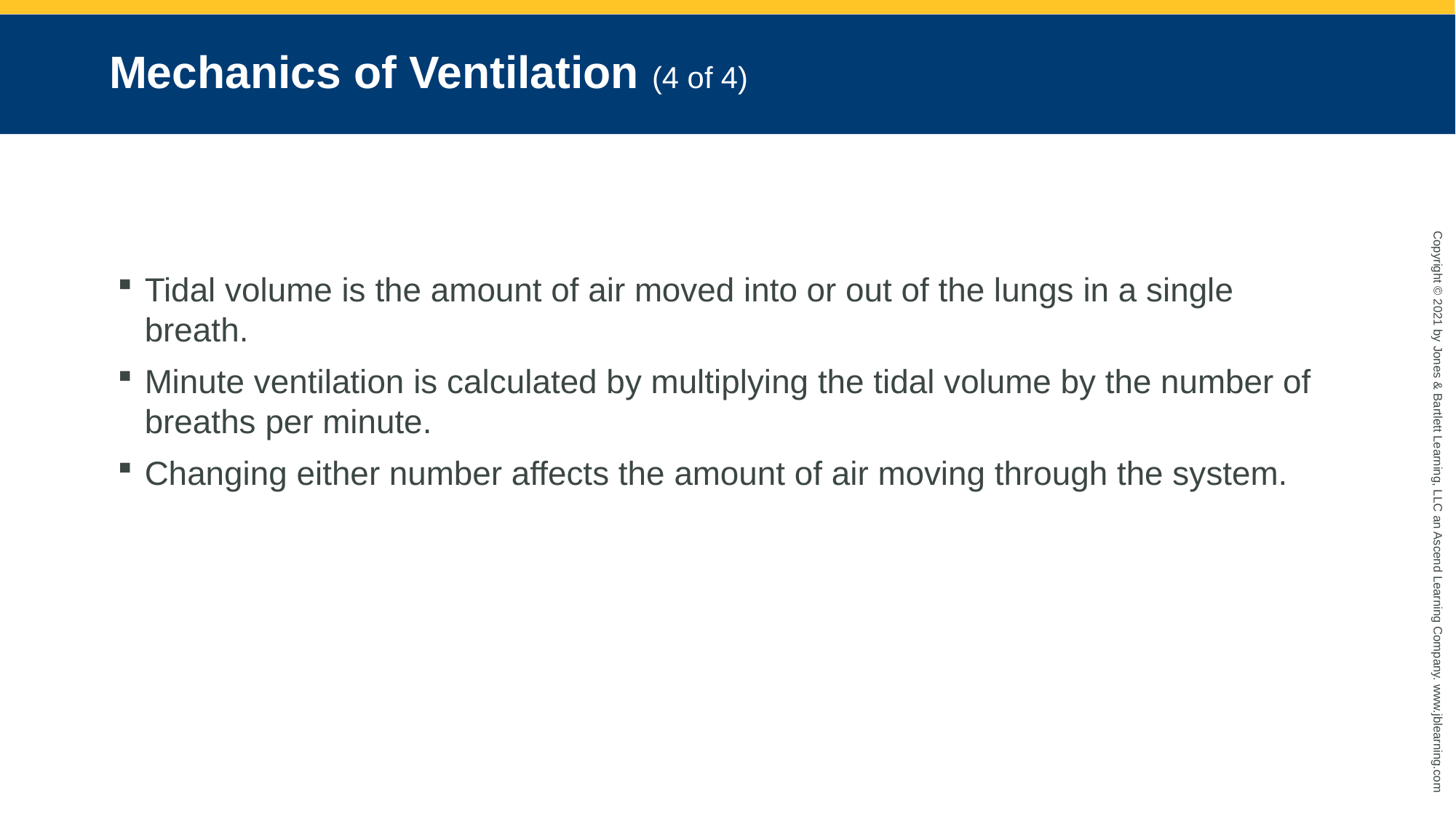

# Mechanics of Ventilation (4 of 4)
Tidal volume is the amount of air moved into or out of the lungs in a single breath.
Minute ventilation is calculated by multiplying the tidal volume by the number of breaths per minute.
Changing either number affects the amount of air moving through the system.